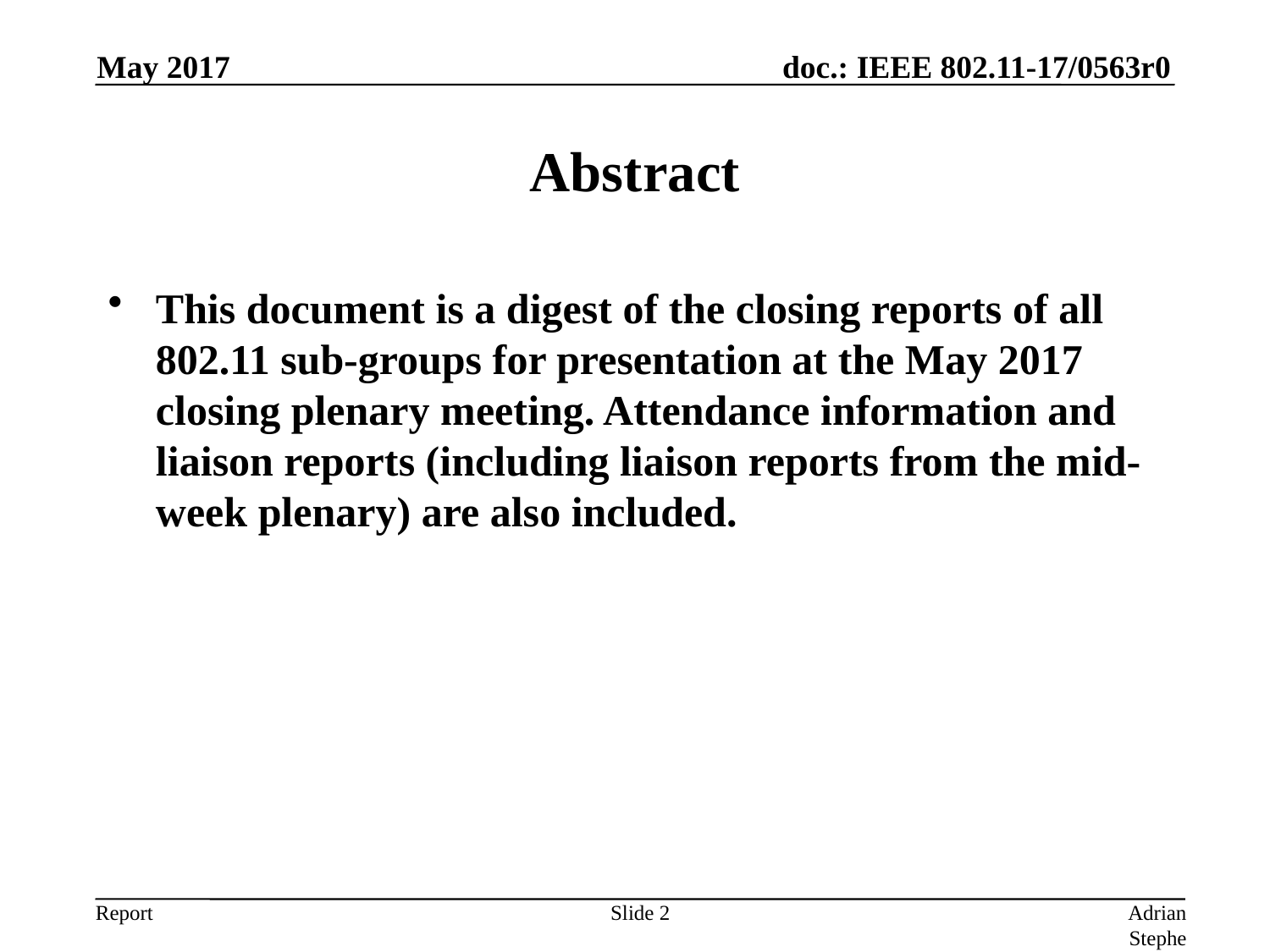

May 2017
# Abstract
This document is a digest of the closing reports of all 802.11 sub-groups for presentation at the May 2017 closing plenary meeting. Attendance information and liaison reports (including liaison reports from the mid-week plenary) are also included.

Slide 2
Adrian Stephens, Intel Corporation